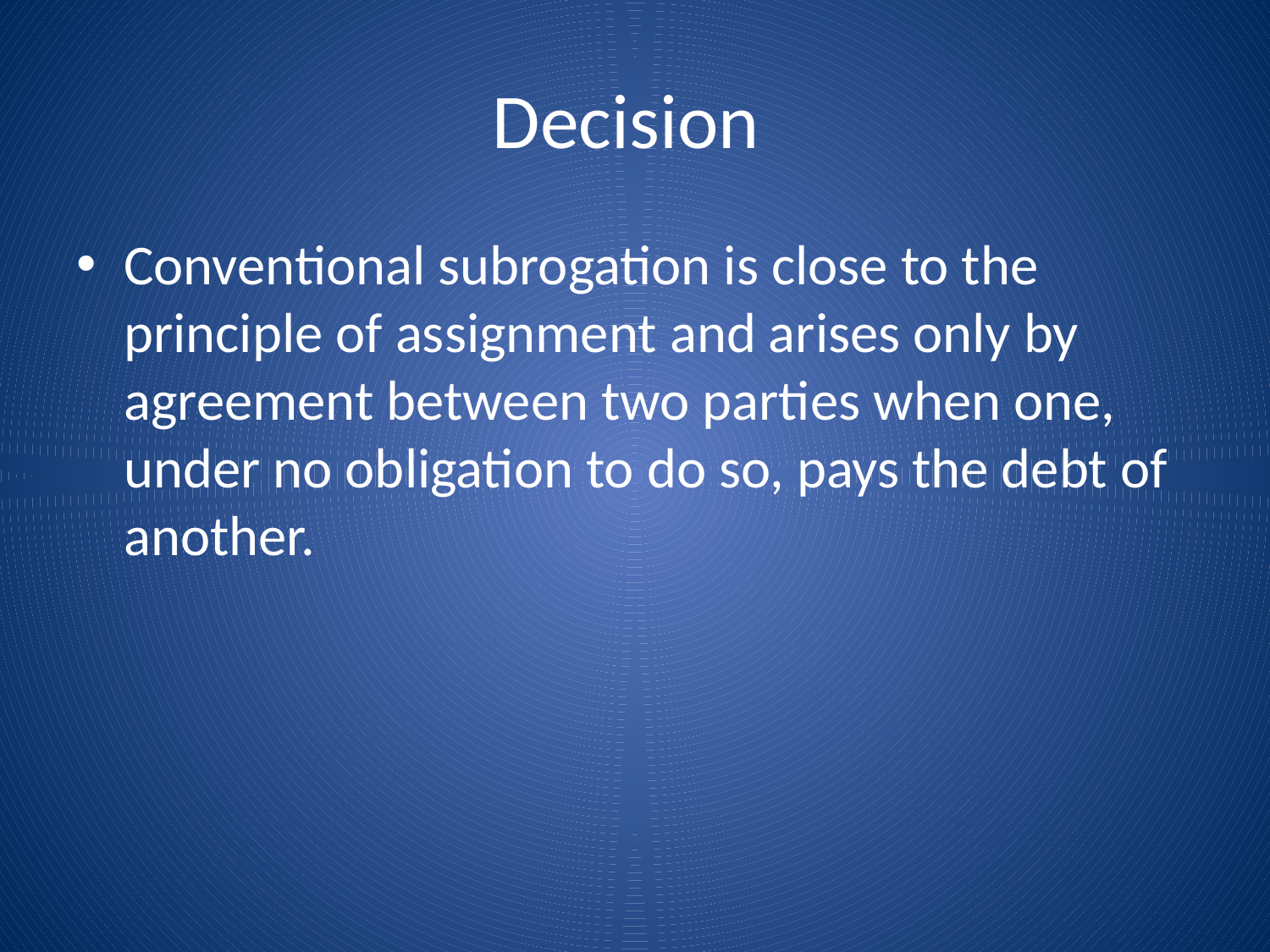

# Decision
Conventional subrogation is close to the principle of assignment and arises only by agreement between two parties when one, under no obligation to do so, pays the debt of another.